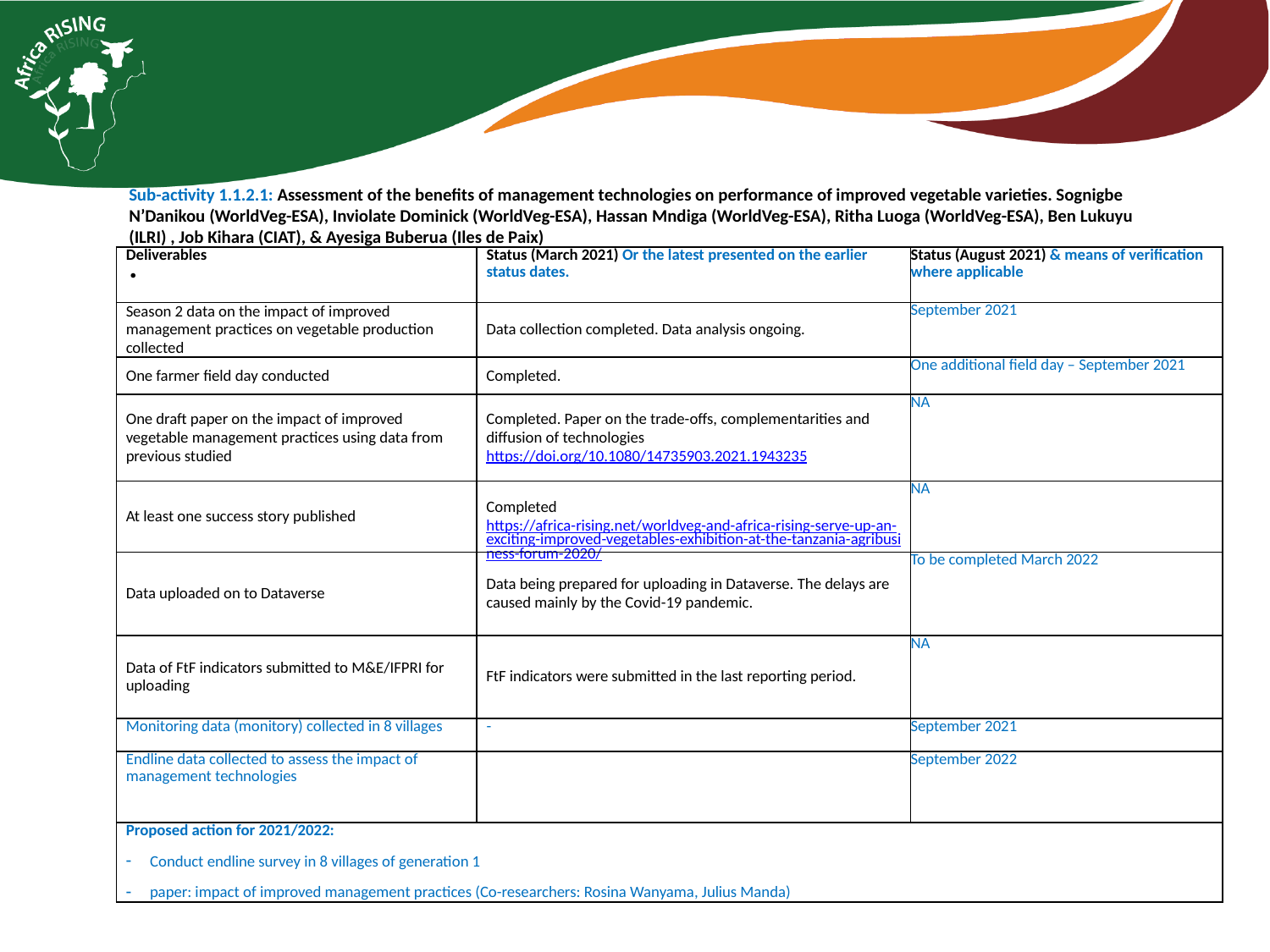

Sub-activity 1.1.2.1: Assessment of the benefits of management technologies on performance of improved vegetable varieties. Sognigbe N’Danikou (WorldVeg-ESA), Inviolate Dominick (WorldVeg-ESA), Hassan Mndiga (WorldVeg-ESA), Ritha Luoga (WorldVeg-ESA), Ben Lukuyu (ILRI) , Job Kihara (CIAT), & Ayesiga Buberua (Iles de Paix)
.
| Deliverables | Status (March 2021) Or the latest presented on the earlier status dates. | Status (August 2021) & means of verification where applicable |
| --- | --- | --- |
| Season 2 data on the impact of improved management practices on vegetable production collected | Data collection completed. Data analysis ongoing. | September 2021 |
| One farmer field day conducted | Completed. | One additional field day – September 2021 |
| One draft paper on the impact of improved vegetable management practices using data from previous studied | Completed. Paper on the trade-offs, complementarities and diffusion of technologies https://doi.org/10.1080/14735903.2021.1943235 | NA |
| At least one success story published | Completed https://africa-rising.net/worldveg-and-africa-rising-serve-up-an-exciting-improved-vegetables-exhibition-at-the-tanzania-agribusiness-forum-2020/ | NA |
| Data uploaded on to Dataverse | Data being prepared for uploading in Dataverse. The delays are caused mainly by the Covid-19 pandemic. | To be completed March 2022 |
| Data of FtF indicators submitted to M&E/IFPRI for uploading | FtF indicators were submitted in the last reporting period. | NA |
| Monitoring data (monitory) collected in 8 villages | - | September 2021 |
| Endline data collected to assess the impact of management technologies |  | September 2022 |
| Proposed action for 2021/2022: Conduct endline survey in 8 villages of generation 1 paper: impact of improved management practices (Co-researchers: Rosina Wanyama, Julius Manda) |  |  |